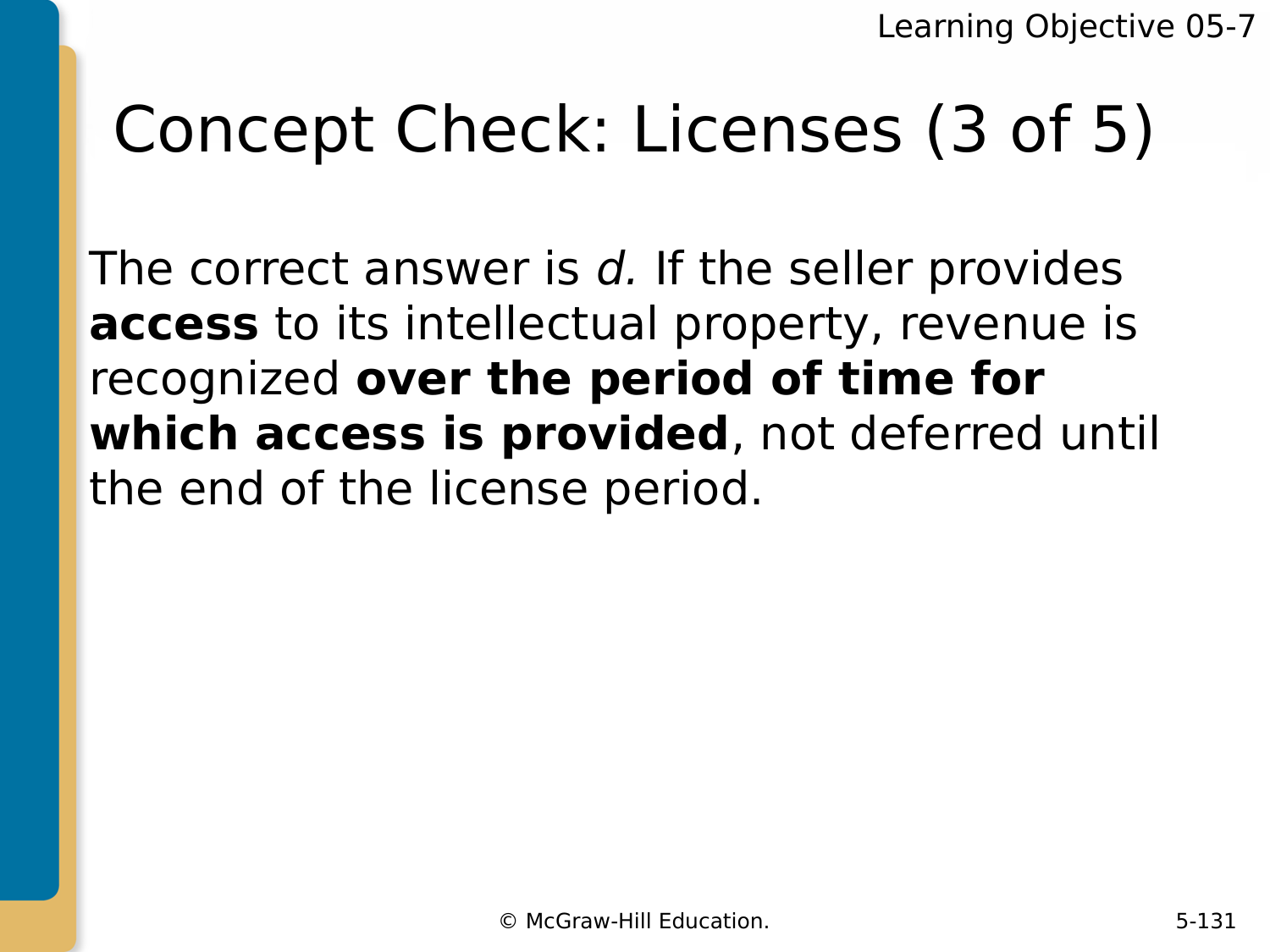

Learning Objective 05-7
# Concept Check: Licenses (3 of 5)
The correct answer is d. If the seller provides access to its intellectual property, revenue is recognized over the period of time for which access is provided, not deferred until the end of the license period.